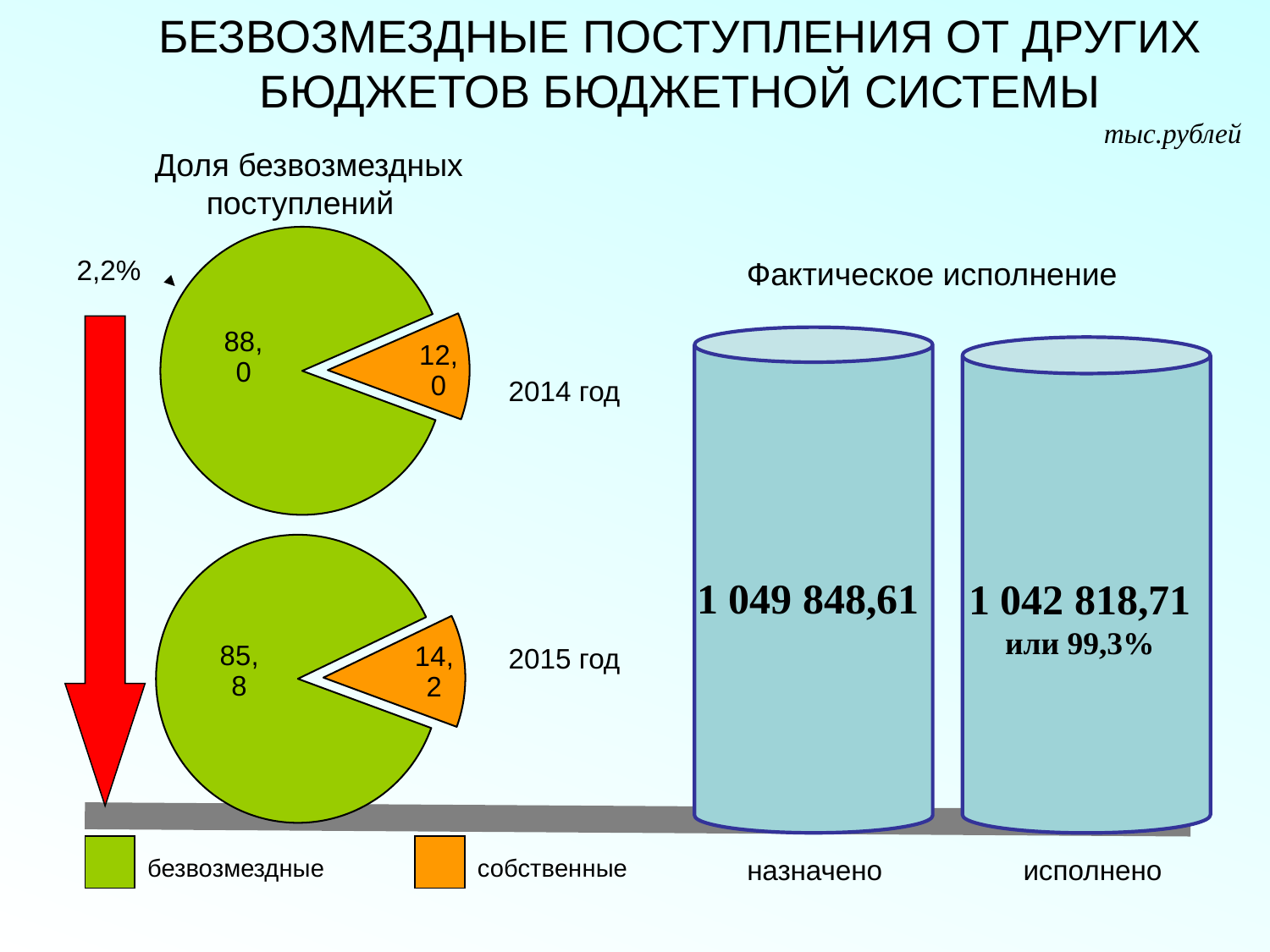

БЕЗВОЗМЕЗДНЫЕ ПОСТУПЛЕНИЯ ОТ ДРУГИХ БЮДЖЕТОВ БЮДЖЕТНОЙ СИСТЕМЫ
тыс.рублей

Доля безвозмездных поступлений

### Chart

| Category | Восток |
|---|---|
| 1 кв | 88.0 |
| 2 кв | 12.0 |
 2,2%
Фактическое исполнение

2014 год

### Chart

| Category | Восток |
|---|---|
| 1 кв | 87.4 |
| 2 кв | 12.6 |
1 049 848,61
1 042 818,71 или 99,3%
2015 год

безвозмездные
собственные
назначено
исполнено